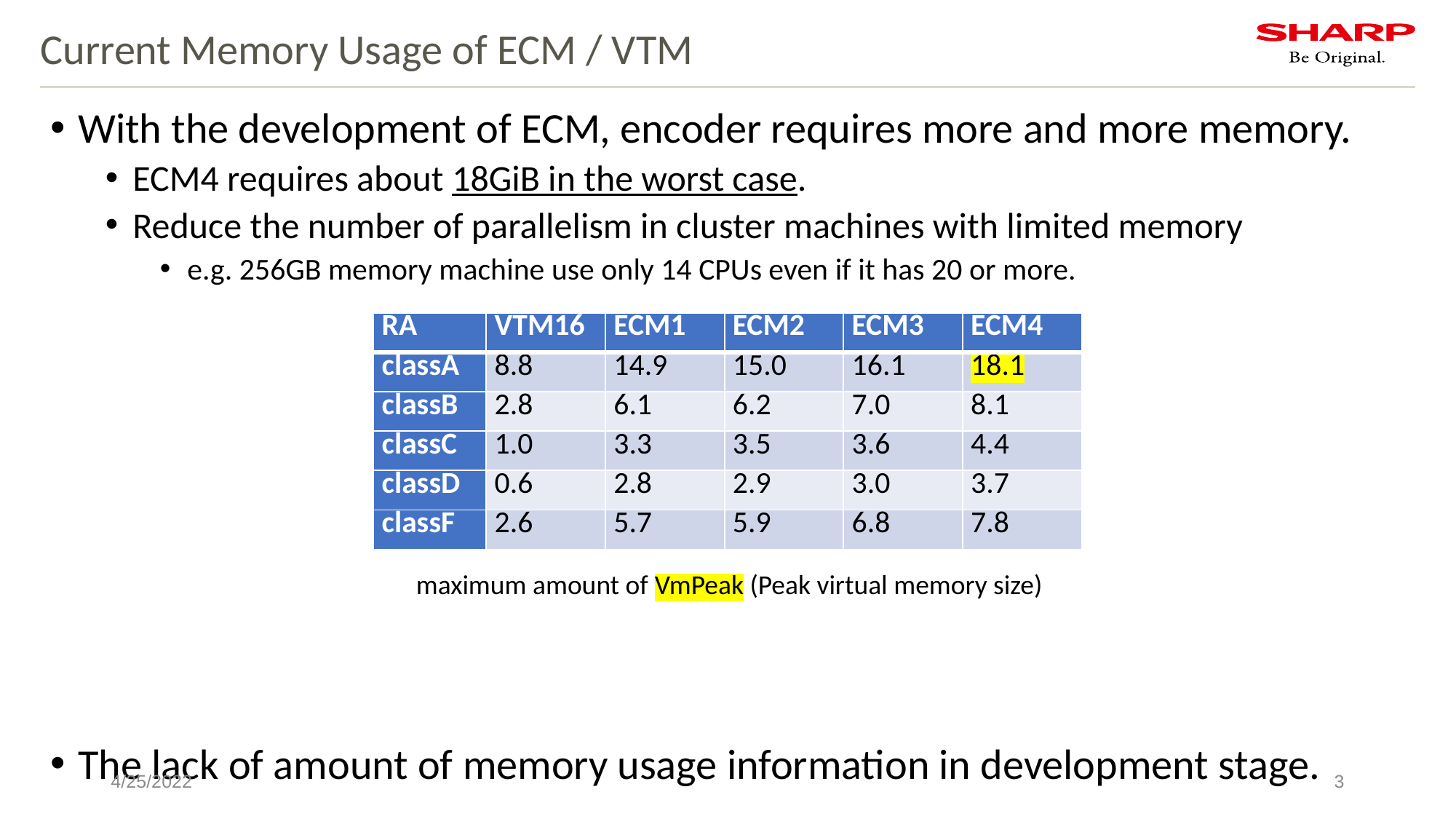

# Current Memory Usage of ECM / VTM
With the development of ECM, encoder requires more and more memory.
ECM4 requires about 18GiB in the worst case.
Reduce the number of parallelism in cluster machines with limited memory
e.g. 256GB memory machine use only 14 CPUs even if it has 20 or more.

The lack of amount of memory usage information in development stage.

| RA | VTM16 | ECM1 | ECM2 | ECM3 | ECM4 |
| --- | --- | --- | --- | --- | --- |
| classA | 8.8 | 14.9 | 15.0 | 16.1 | 18.1 |
| classB | 2.8 | 6.1 | 6.2 | 7.0 | 8.1 |
| classC | 1.0 | 3.3 | 3.5 | 3.6 | 4.4 |
| classD | 0.6 | 2.8 | 2.9 | 3.0 | 3.7 |
| classF | 2.6 | 5.7 | 5.9 | 6.8 | 7.8 |
maximum amount of VmPeak (Peak virtual memory size)
4/25/2022
3